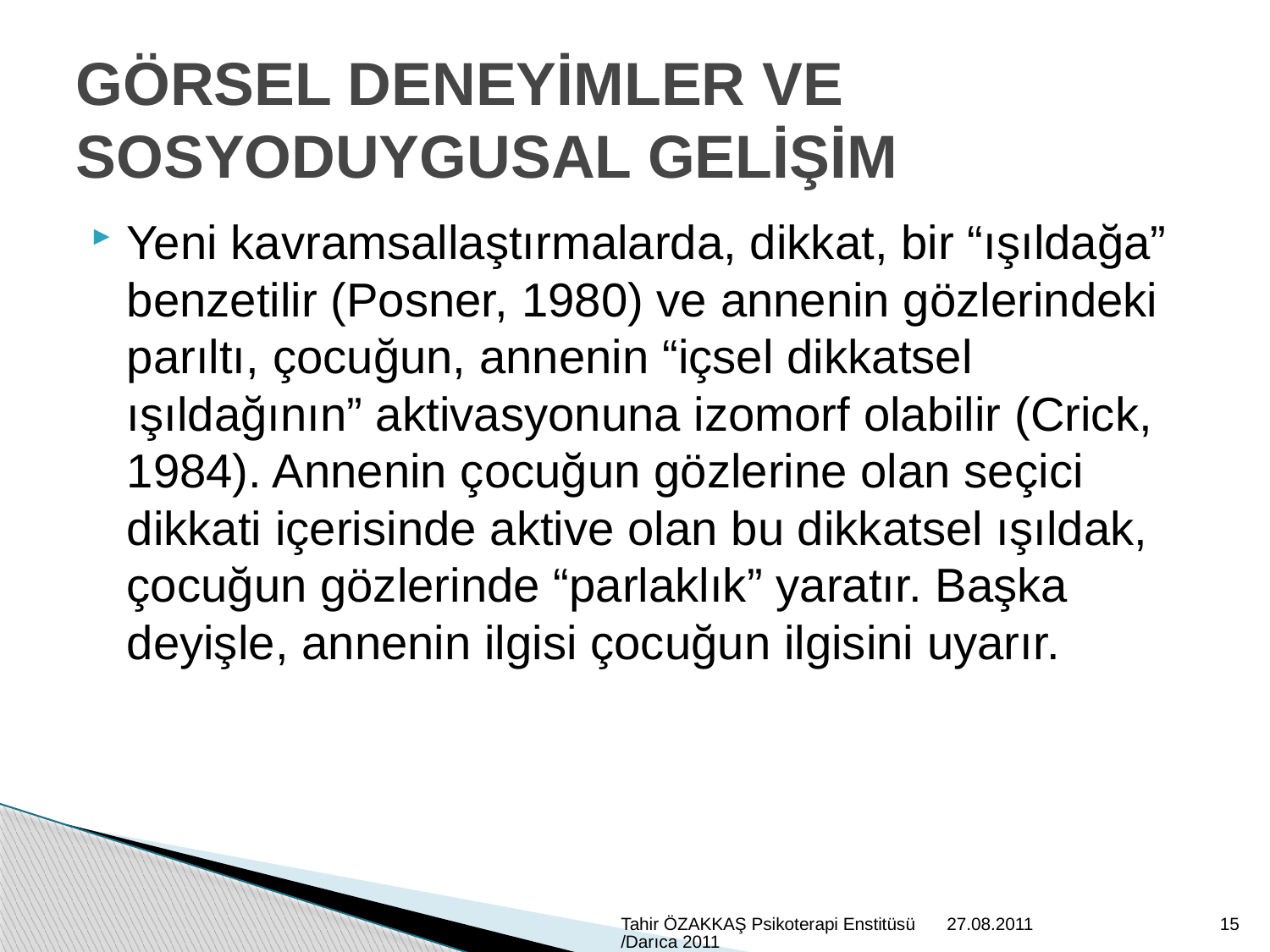

# GÖRSEL DENEYİMLER VE SOSYODUYGUSAL GELİŞİM
Yeni kavramsallaştırmalarda, dikkat, bir “ışıldağa” benzetilir (Posner, 1980) ve annenin gözlerindeki parıltı, çocuğun, annenin “içsel dikkatsel ışıldağının” aktivasyonuna izomorf olabilir (Crick, 1984). Annenin çocuğun gözlerine olan seçici dikkati içerisinde aktive olan bu dikkatsel ışıldak, çocuğun gözlerinde “parlaklık” yaratır. Başka deyişle, annenin ilgisi çocuğun ilgisini uyarır.
Tahir ÖZAKKAŞ Psikoterapi Enstitüsü /Darıca 2011
27.08.2011
15